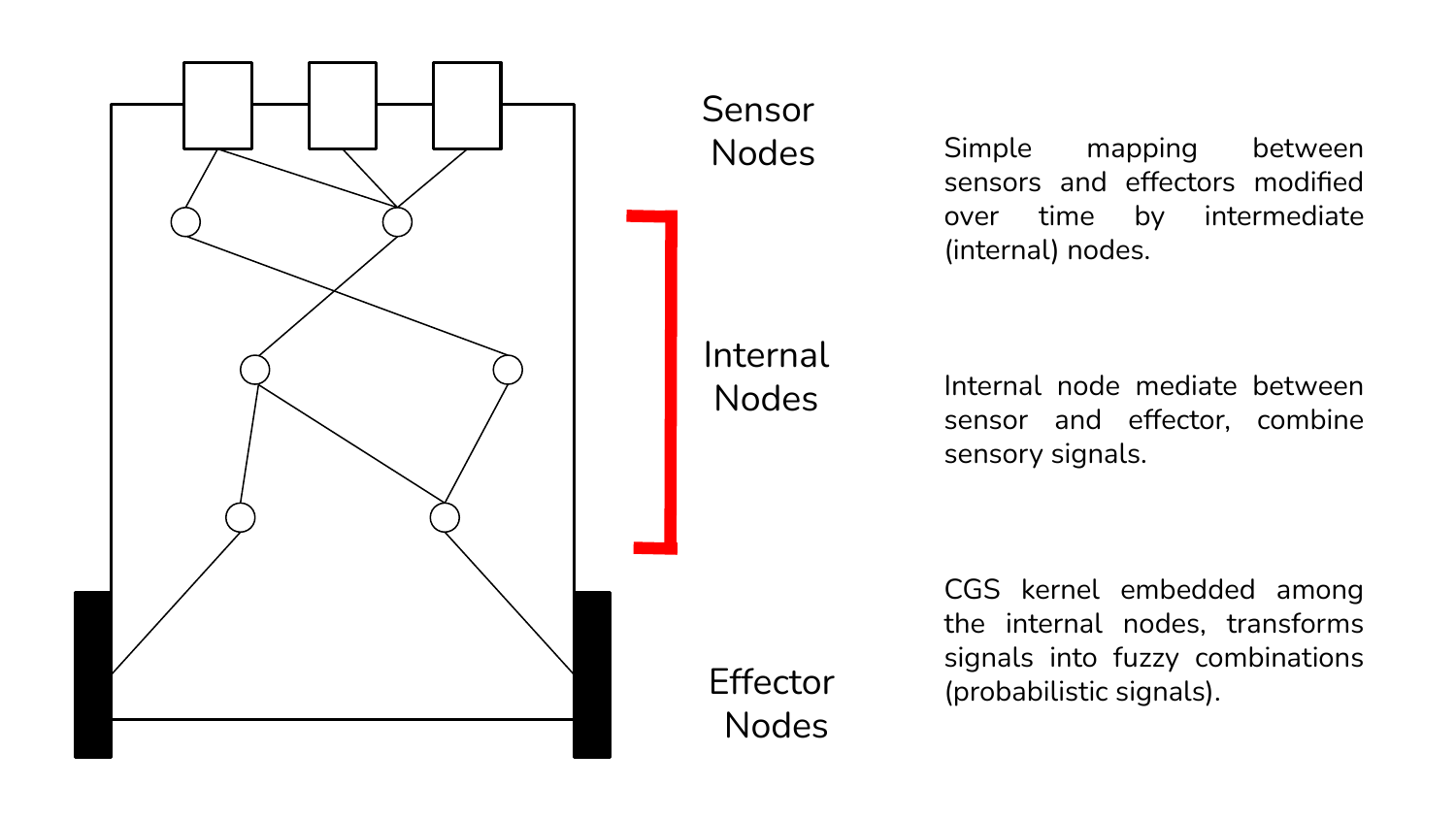

Sensor
Nodes

Simple mapping between sensors and effectors modified over time by intermediate (internal) nodes.

Internal node mediate between sensor and effector, combine sensory signals.

CGS kernel embedded among the internal nodes, transforms signals into fuzzy combinations (probabilistic signals).

Internal
Nodes

Effector
Nodes